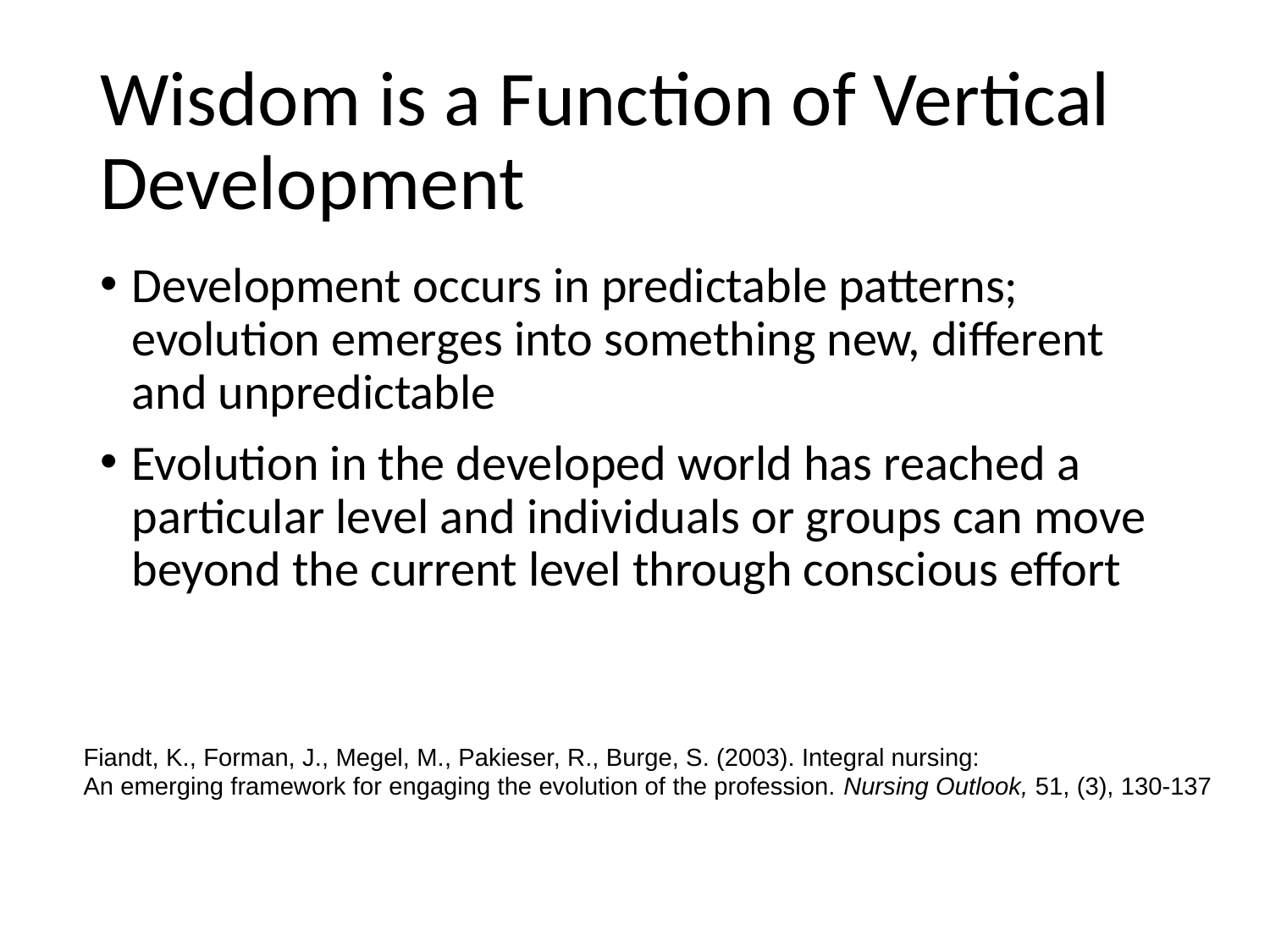

# Wisdom is a Function of Vertical  Development
Development occurs in predictable patterns; evolution emerges into something new, different and unpredictable
Evolution in the developed world has reached a particular level and individuals or groups can move beyond the current level through conscious effort
Fiandt, K., Forman, J., Megel, M., Pakieser, R., Burge, S. (2003). Integral nursing:
An emerging framework for engaging the evolution of the profession. Nursing Outlook, 51, (3), 130-137